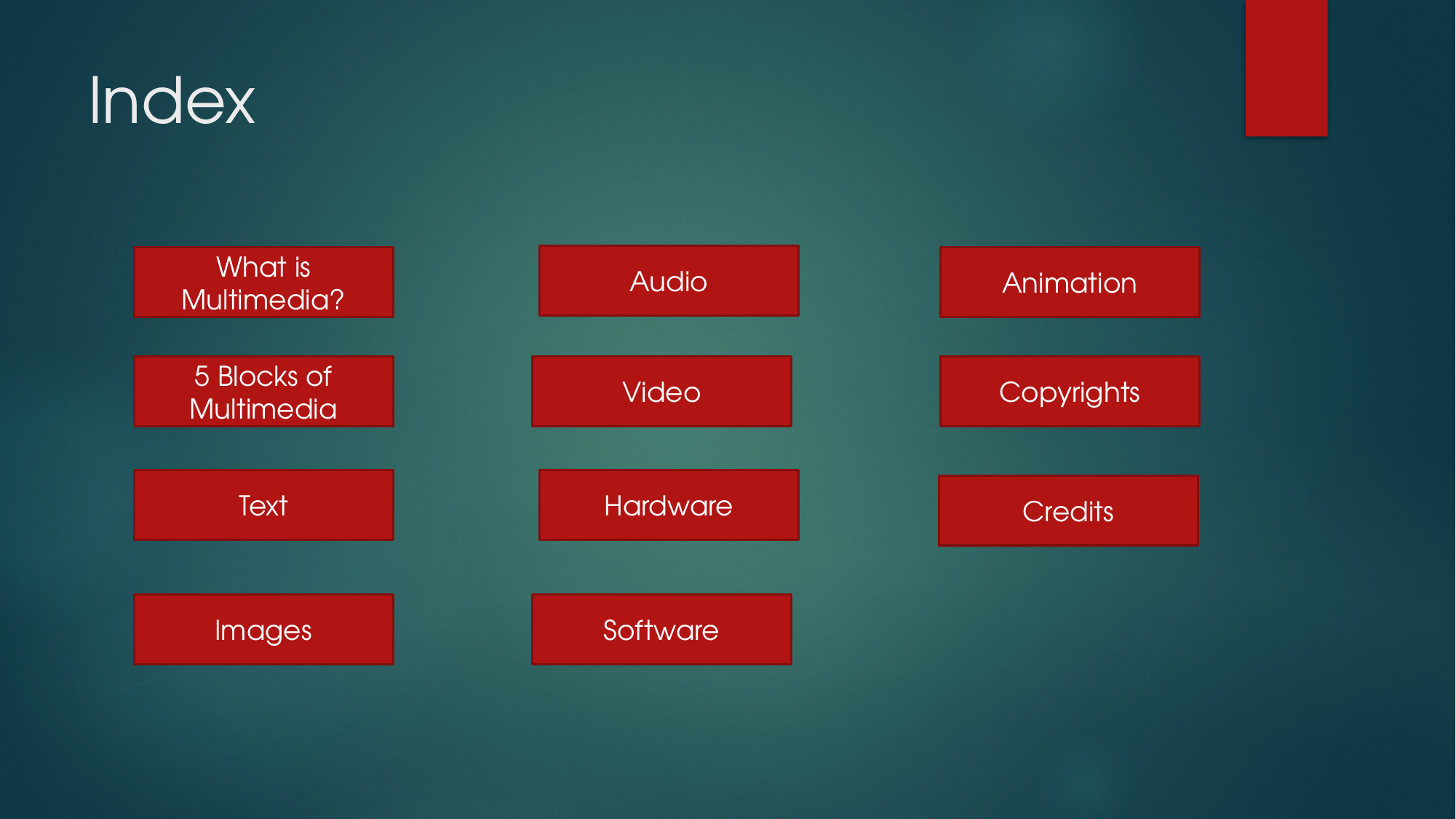

# Index
Audio
What is Multimedia?
Animation
5 Blocks of Multimedia
Video
Copyrights
Text
Hardware
Credits
Images
Software